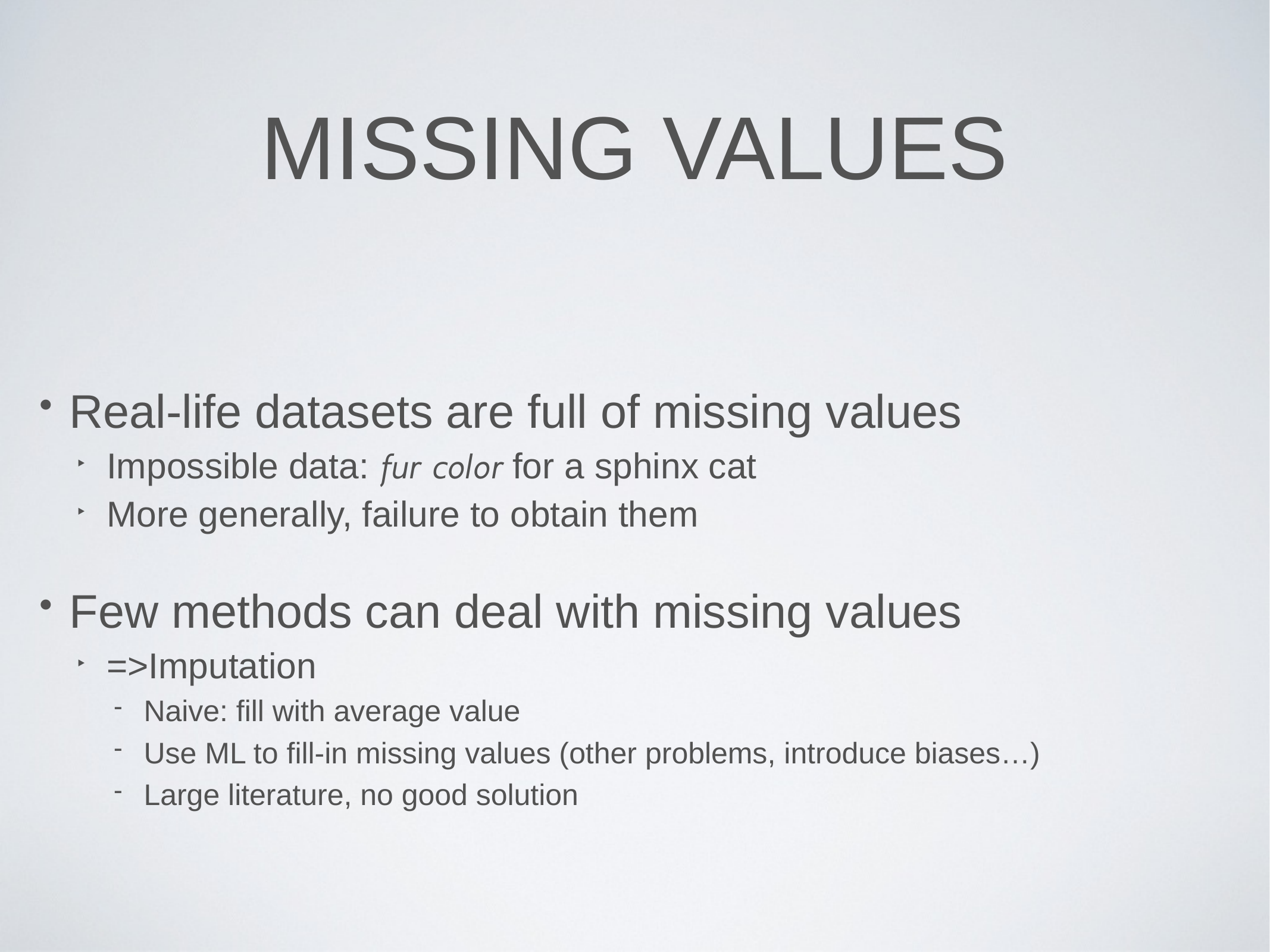

# Missing values
Real-life datasets are full of missing values
Impossible data: fur color for a sphinx cat
More generally, failure to obtain them
Few methods can deal with missing values
=>Imputation
Naive: fill with average value
Use ML to fill-in missing values (other problems, introduce biases…)
Large literature, no good solution